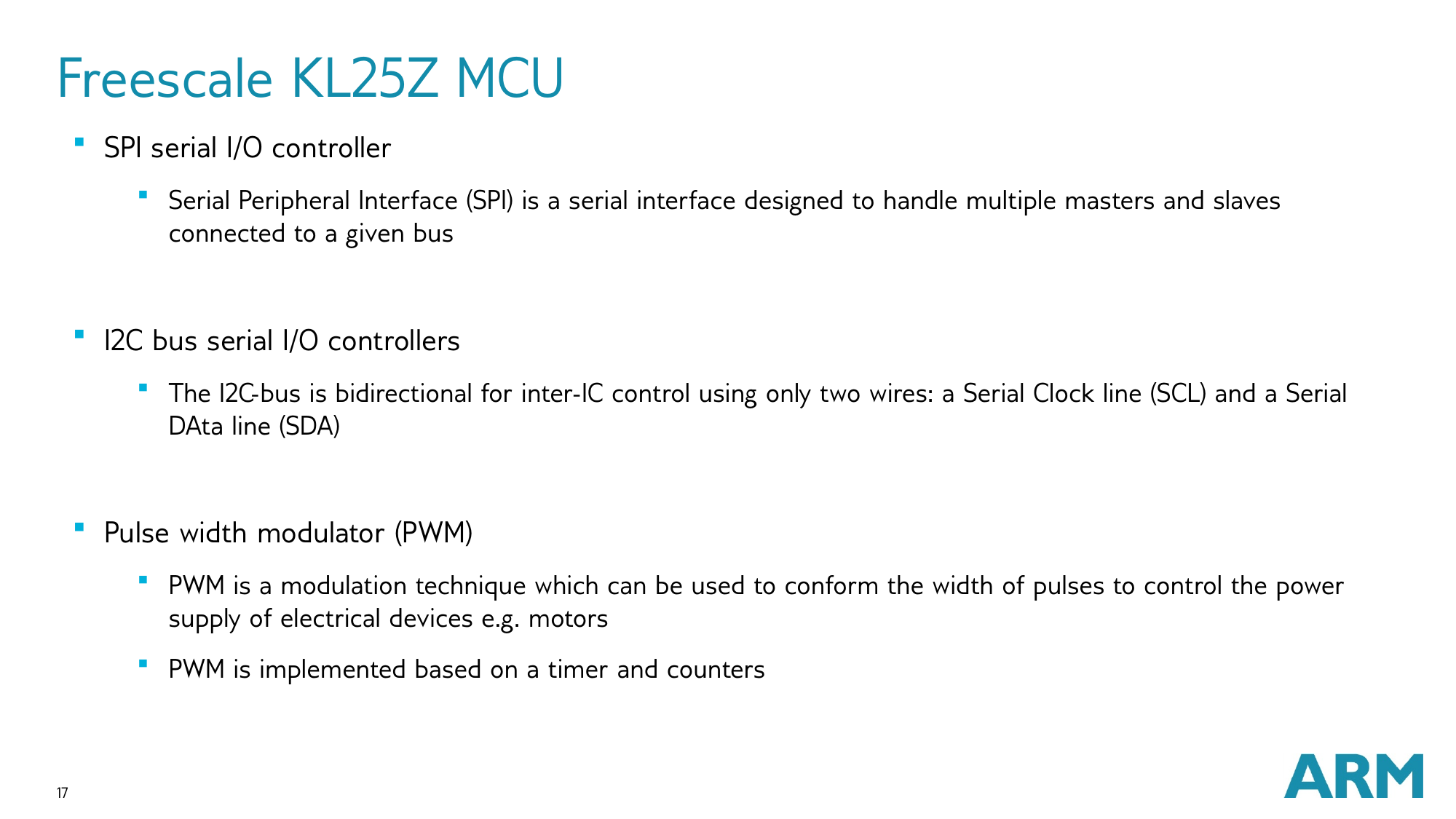

# Freescale KL25Z MCU
SPI serial I/O controller
Serial Peripheral Interface (SPI) is a serial interface designed to handle multiple masters and slaves connected to a given bus

I2C bus serial I/O controllers
The I2C-bus is bidirectional for inter-IC control using only two wires: a Serial Clock line (SCL) and a Serial DAta line (SDA)

Pulse width modulator (PWM)
PWM is a modulation technique which can be used to conform the width of pulses to control the power supply of electrical devices e.g. motors
PWM is implemented based on a timer and counters